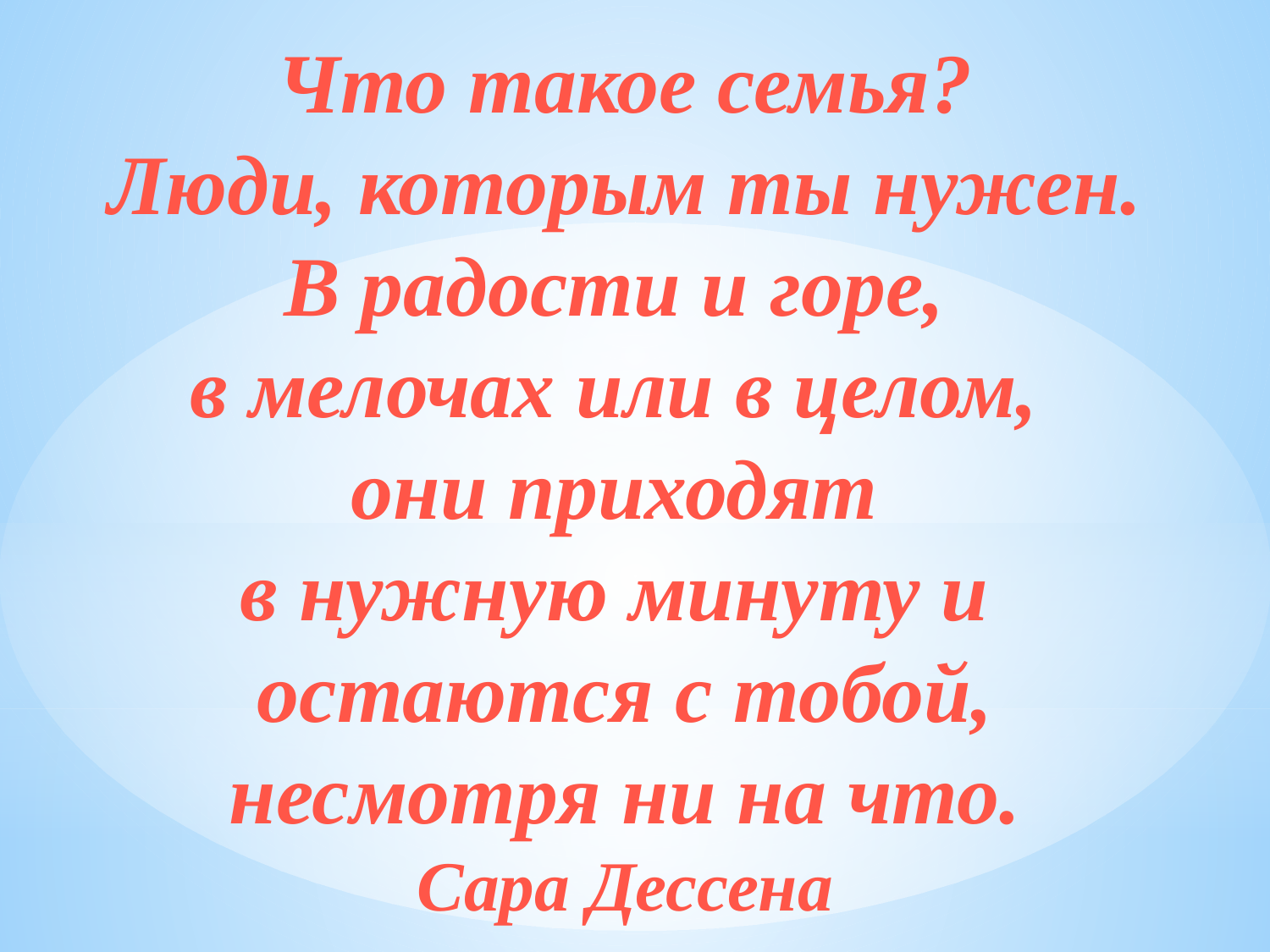

Что такое семья?
 Люди, которым ты нужен.
В радости и горе,
в мелочах или в целом,
они приходят
в нужную минуту и
остаются с тобой,
 несмотря ни на что.
Сара Дессена